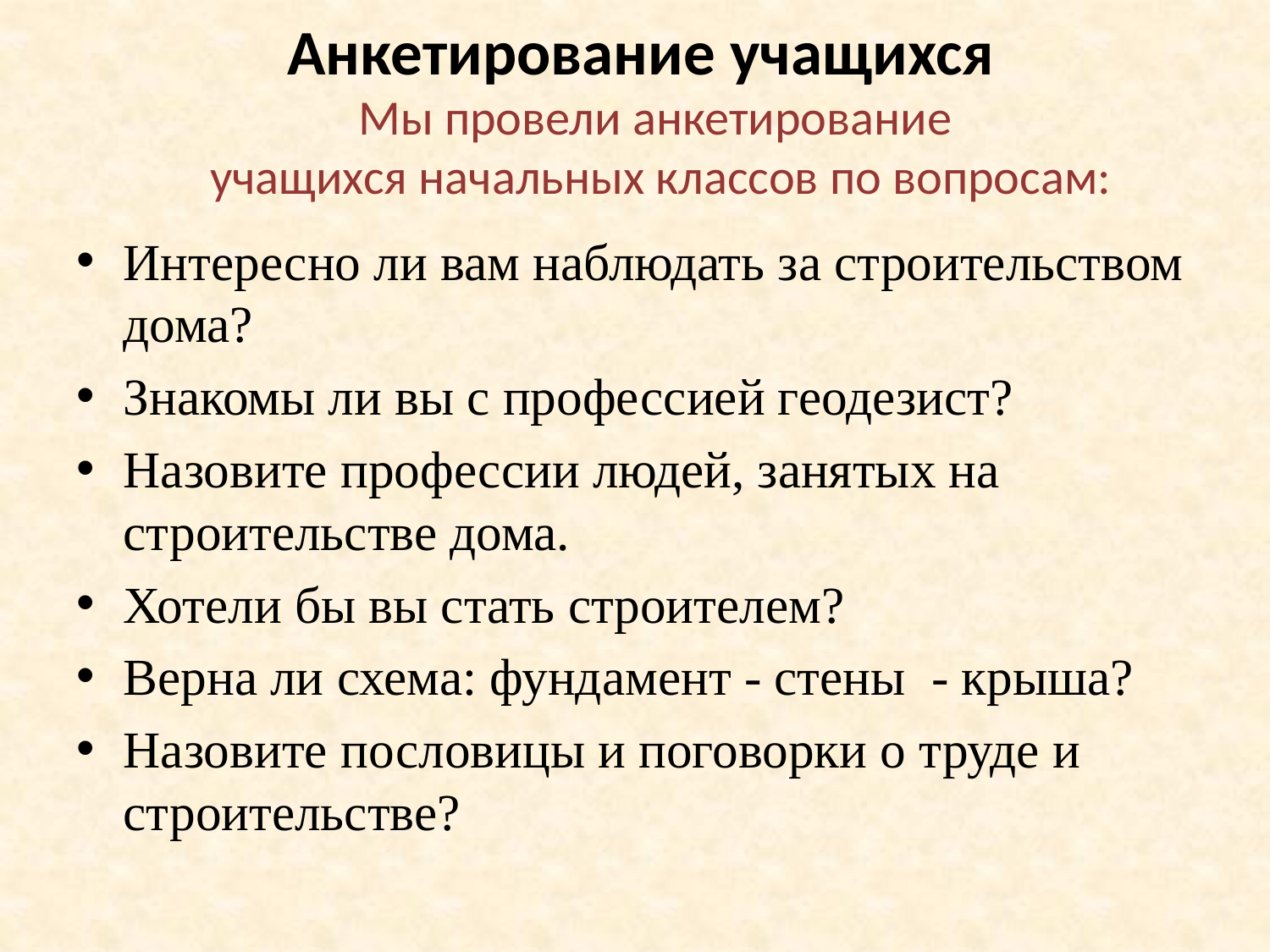

# Анкетирование учащихся
Мы провели анкетирование
 учащихся начальных классов по вопросам:

Интересно ли вам наблюдать за строительством дома?
Знакомы ли вы с профессией геодезист?
Назовите профессии людей, занятых на строительстве дома.
Хотели бы вы стать строителем?
Верна ли схема: фундамент - стены  - крыша?
Назовите пословицы и поговорки о труде и строительстве?